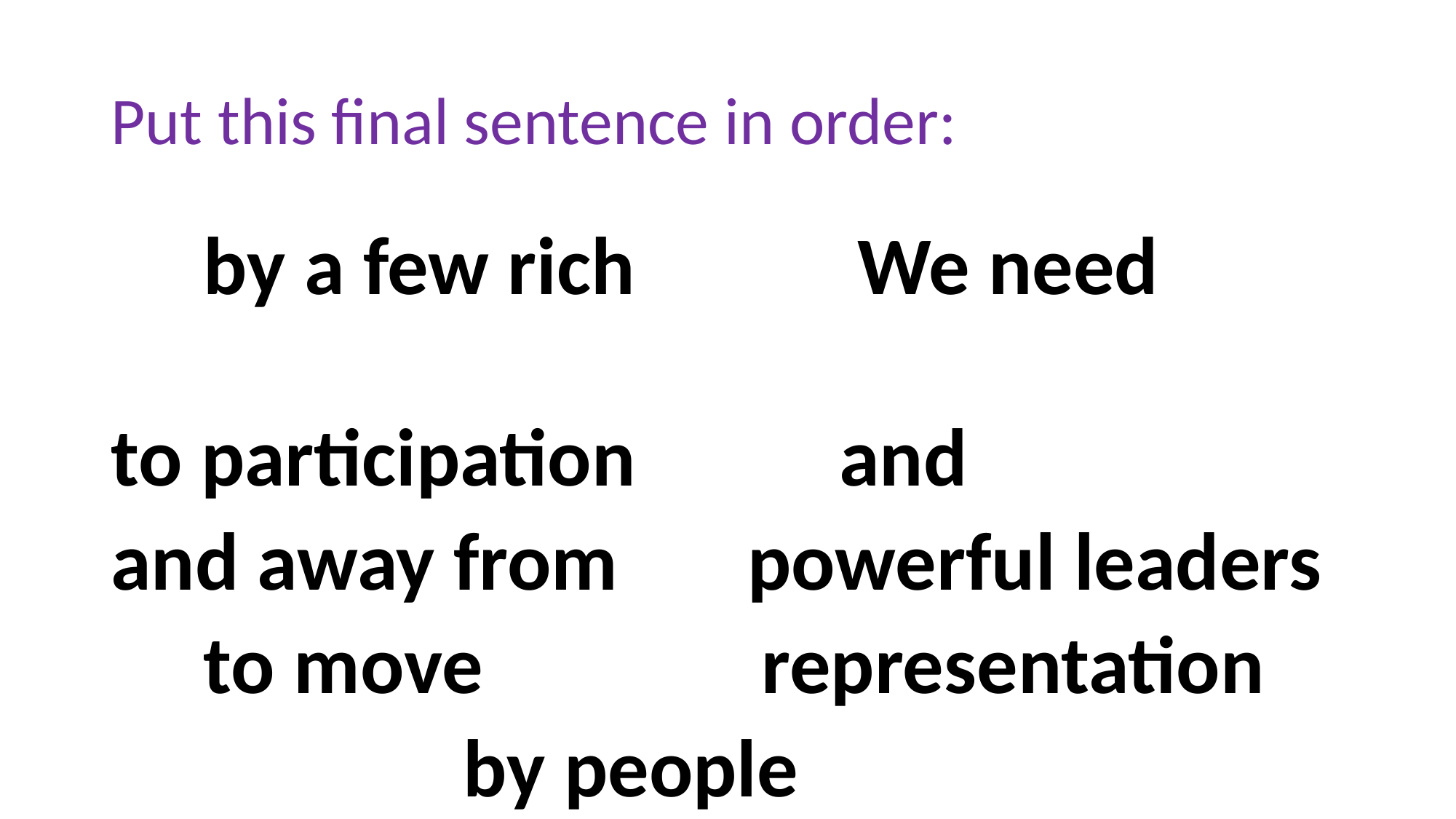

# Put this final sentence in order:
     by a few rich            We need
to participation           and
and away from       powerful leaders
     to move               representation
                   by people